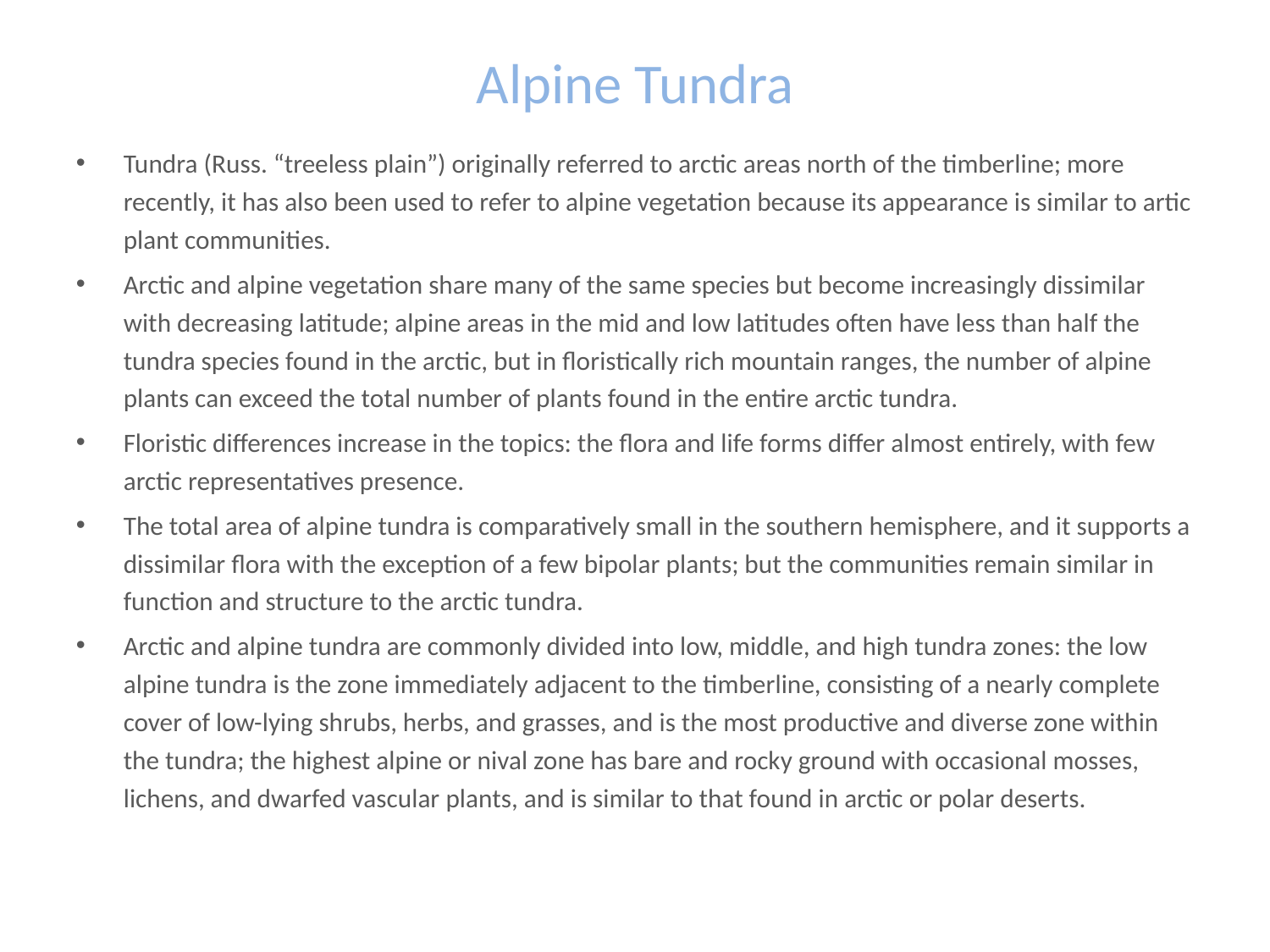

# Alpine Tundra
Tundra (Russ. “treeless plain”) originally referred to arctic areas north of the timberline; more recently, it has also been used to refer to alpine vegetation because its appearance is similar to artic plant communities.
Arctic and alpine vegetation share many of the same species but become increasingly dissimilar with decreasing latitude; alpine areas in the mid and low latitudes often have less than half the tundra species found in the arctic, but in floristically rich mountain ranges, the number of alpine plants can exceed the total number of plants found in the entire arctic tundra.
Floristic differences increase in the topics: the flora and life forms differ almost entirely, with few arctic representatives presence.
The total area of alpine tundra is comparatively small in the southern hemisphere, and it supports a dissimilar flora with the exception of a few bipolar plants; but the communities remain similar in function and structure to the arctic tundra.
Arctic and alpine tundra are commonly divided into low, middle, and high tundra zones: the low alpine tundra is the zone immediately adjacent to the timberline, consisting of a nearly complete cover of low-lying shrubs, herbs, and grasses, and is the most productive and diverse zone within the tundra; the highest alpine or nival zone has bare and rocky ground with occasional mosses, lichens, and dwarfed vascular plants, and is similar to that found in arctic or polar deserts.